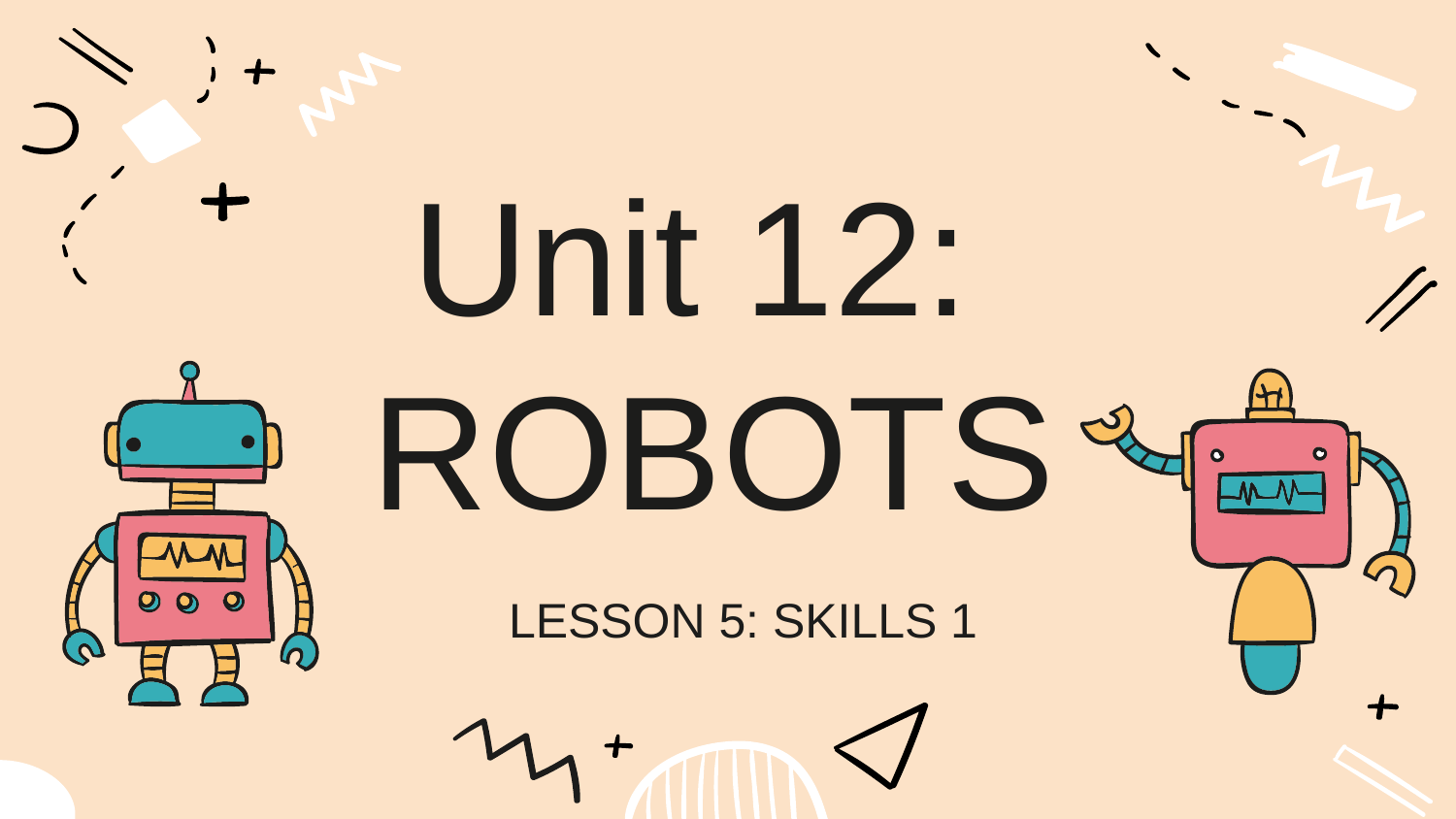

# Unit 12: ROBOTS

LESSON 5: SKILLS 1